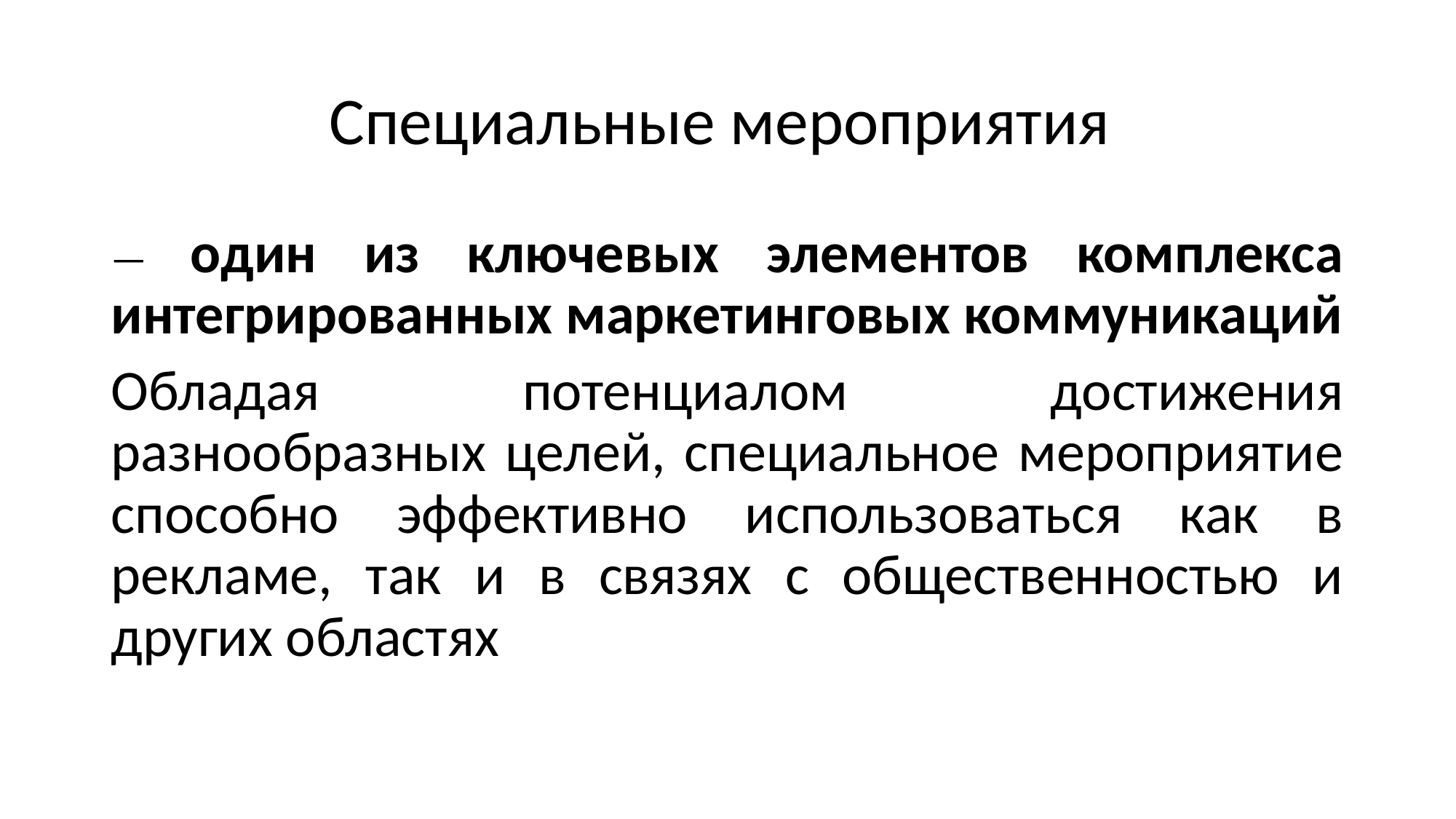

# Специальные мероприятия
— один из ключевых элементов комплекса интегрированных маркетинговых коммуникаций
Обладая потенциалом достижения разнообразных целей, специальное мероприятие способно эффективно использоваться как в рекламе, так и в связях с общественностью и других областях